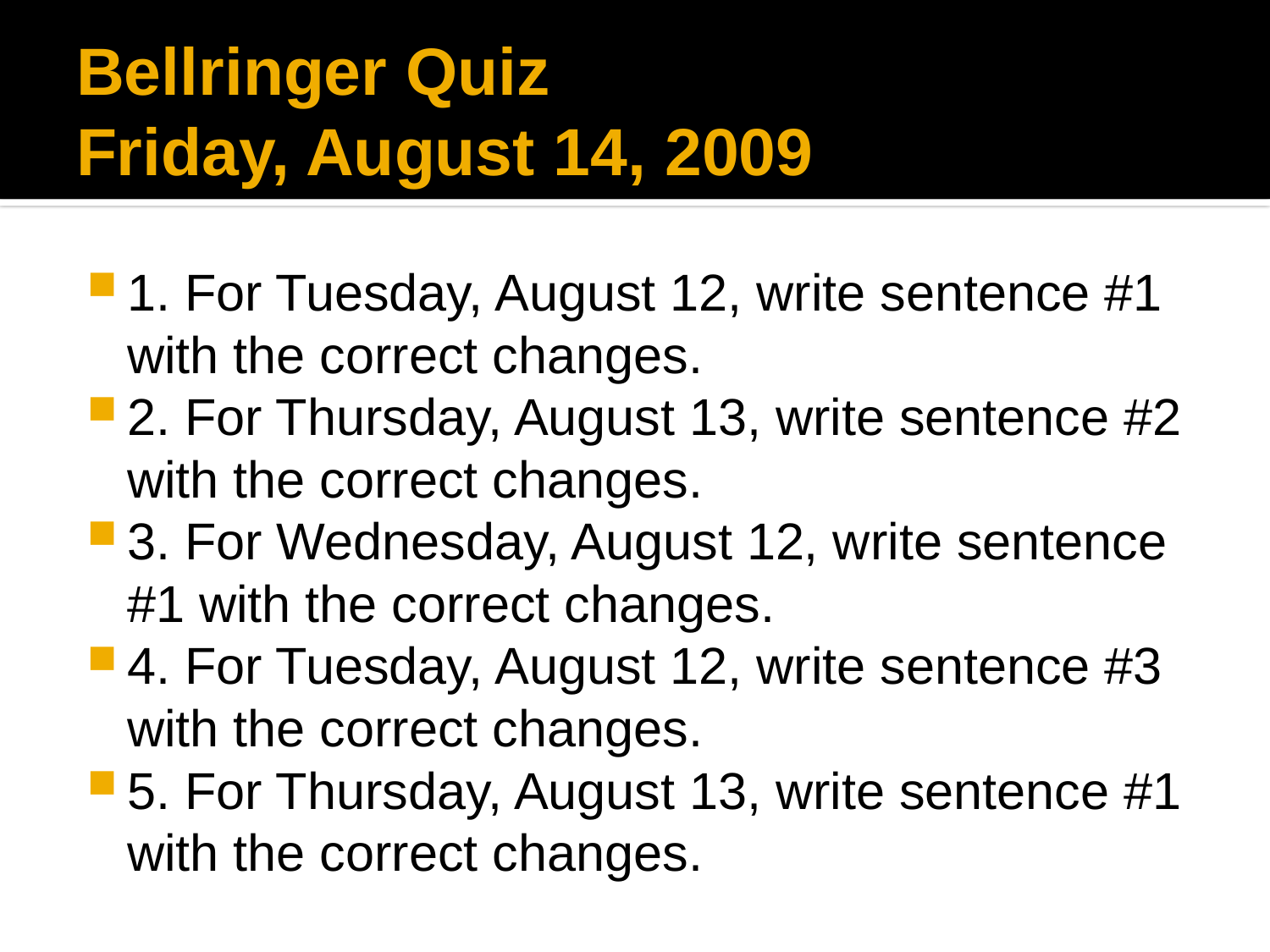

# Bellringer Quiz Friday, August 14, 2009
1. For Tuesday, August 12, write sentence #1 with the correct changes.
2. For Thursday, August 13, write sentence #2 with the correct changes.
3. For Wednesday, August 12, write sentence #1 with the correct changes.
4. For Tuesday, August 12, write sentence #3 with the correct changes.
5. For Thursday, August 13, write sentence #1 with the correct changes.